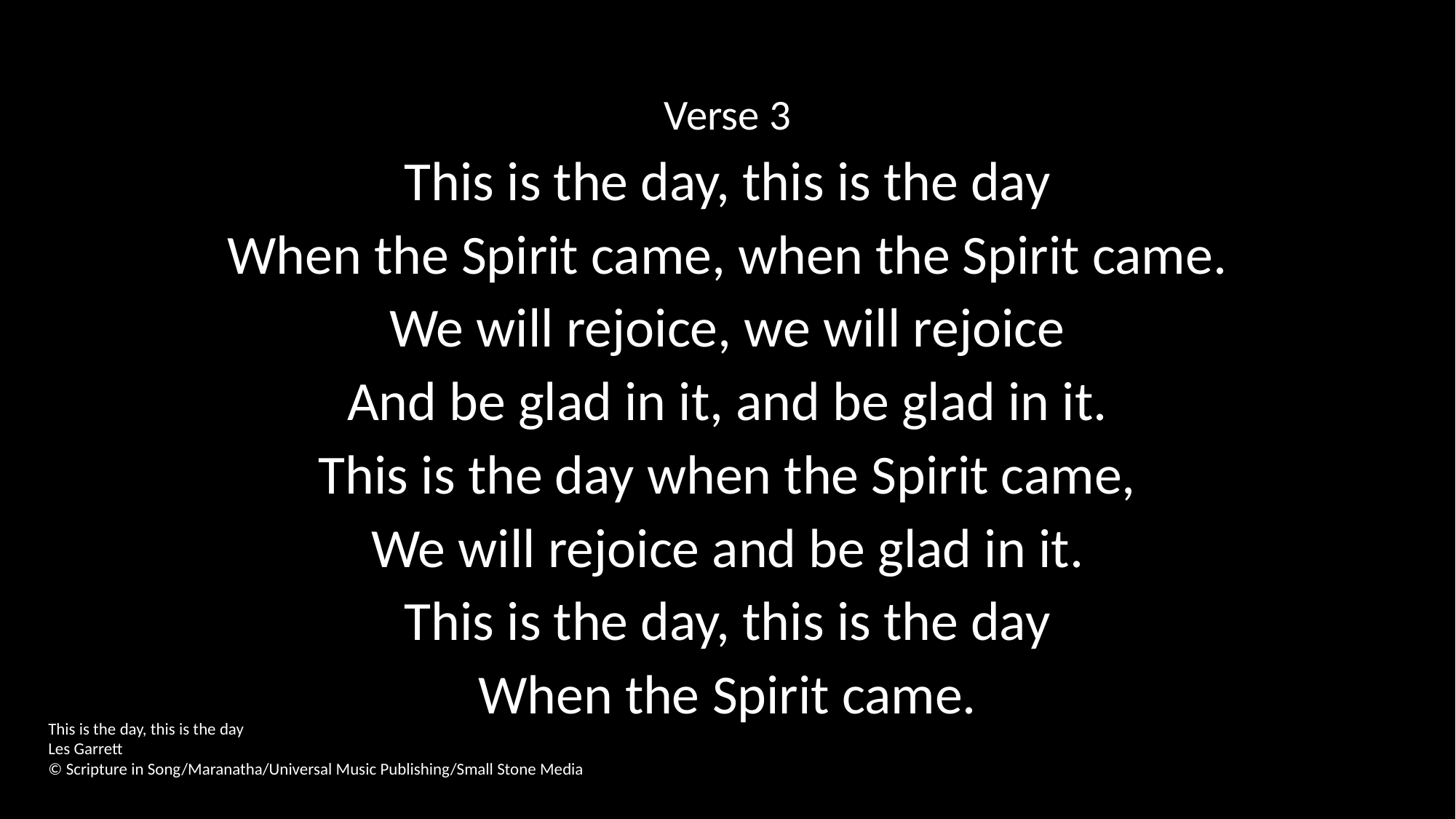

Verse 3
This is the day, this is the day
When the Spirit came, when the Spirit came.
We will rejoice, we will rejoice
And be glad in it, and be glad in it.
This is the day when the Spirit came,
We will rejoice and be glad in it.
This is the day, this is the day
When the Spirit came.

This is the day, this is the day
Les Garrett
© Scripture in Song/Maranatha/Universal Music Publishing/Small Stone Media